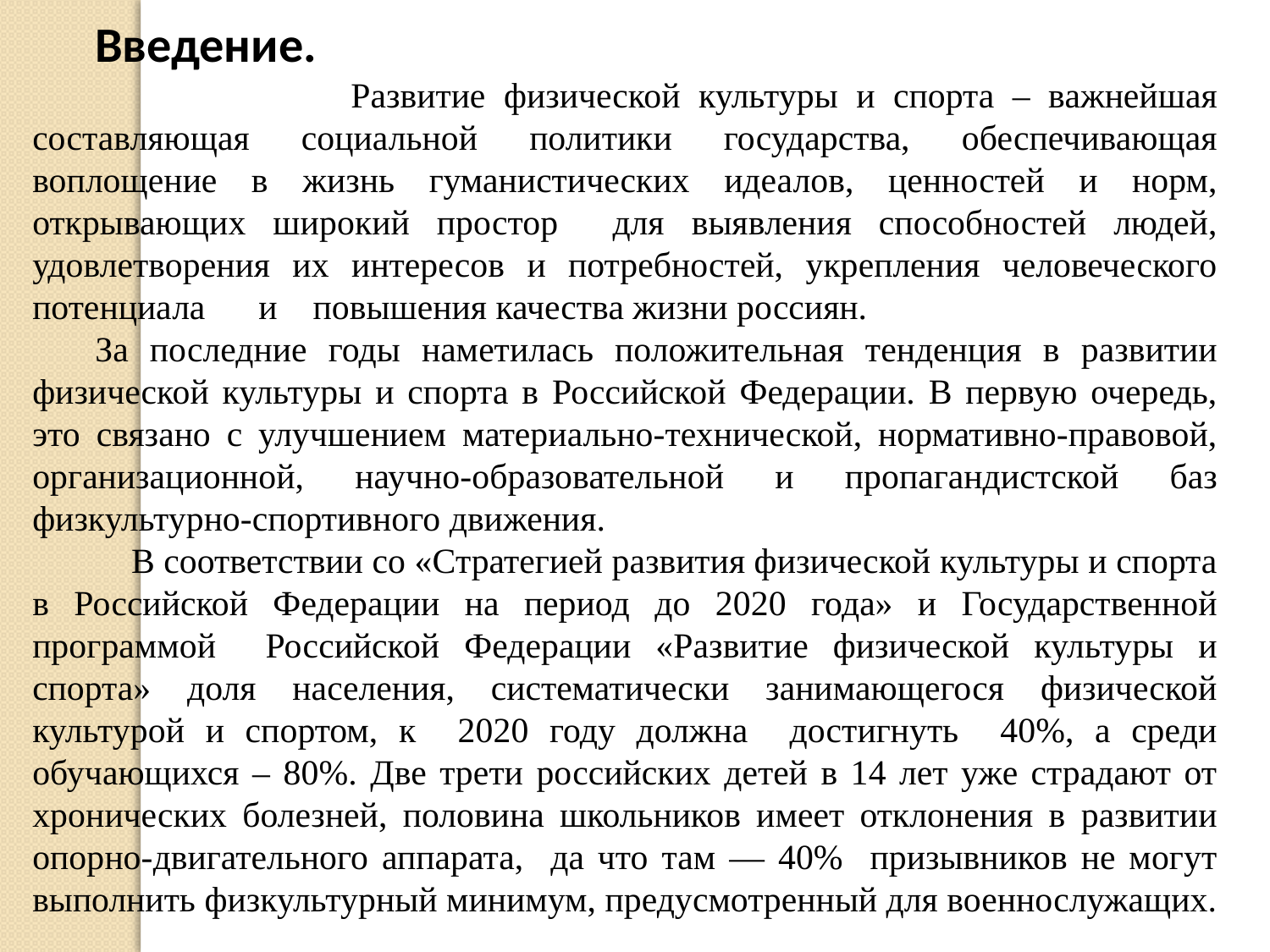

Введение.
              Развитие физической культуры и спорта – важнейшая составляющая социальной политики государства, обеспечивающая воплощение в жизнь гуманистических идеалов, ценностей и норм, открывающих широкий простор  для выявления способностей людей, удовлетворения их интересов и потребностей, укрепления человеческого потенциала      и    повышения качества жизни россиян.
За последние годы наметилась положительная тенденция в развитии физической культуры и спорта в Российской Федерации. В первую очередь, это связано с улучшением материально-технической, нормативно-правовой, организационной, научно-образовательной и пропагандистской баз физкультурно-спортивного движения.
    В соответствии со «Стратегией развития физической культуры и спорта в Российской Федерации на период до 2020 года» и Государственной программой  Российской Федерации «Развитие физической культуры и спорта» доля населения, систематически занимающегося физической культурой и спортом, к  2020 году должна  достигнуть  40%, а среди обучающихся – 80%. Две трети российских детей в 14 лет уже страдают от хронических болезней, половина школьников имеет отклонения в развитии опорно-двигательного аппарата,  да что там — 40%  призывников не могут выполнить физкультурный минимум, предусмотренный для военнослужащих.